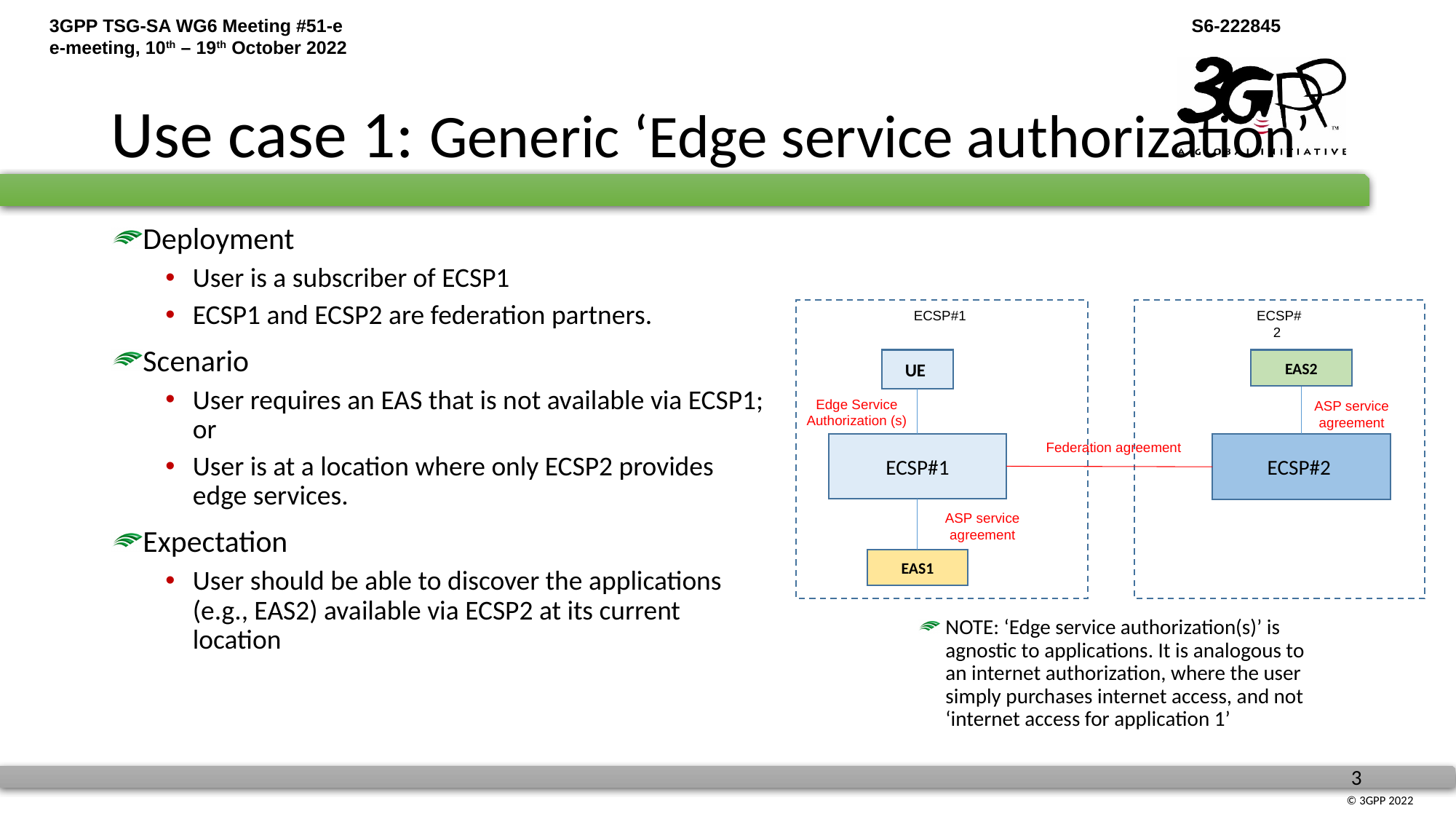

# Use case 1: Generic ‘Edge service authorization’
Deployment
User is a subscriber of ECSP1
ECSP1 and ECSP2 are federation partners.
Scenario
User requires an EAS that is not available via ECSP1; or
User is at a location where only ECSP2 provides edge services.
Expectation
User should be able to discover the applications (e.g., EAS2) available via ECSP2 at its current location

ECSP#1
ECSP#2
UE
EAS2
Edge Service Authorization (s)
ASP service agreement
Federation agreement
ECSP#1
ECSP#2
ASP service agreement
EAS1
NOTE: ‘Edge service authorization(s)’ is agnostic to applications. It is analogous to an internet authorization, where the user simply purchases internet access, and not ‘internet access for application 1’